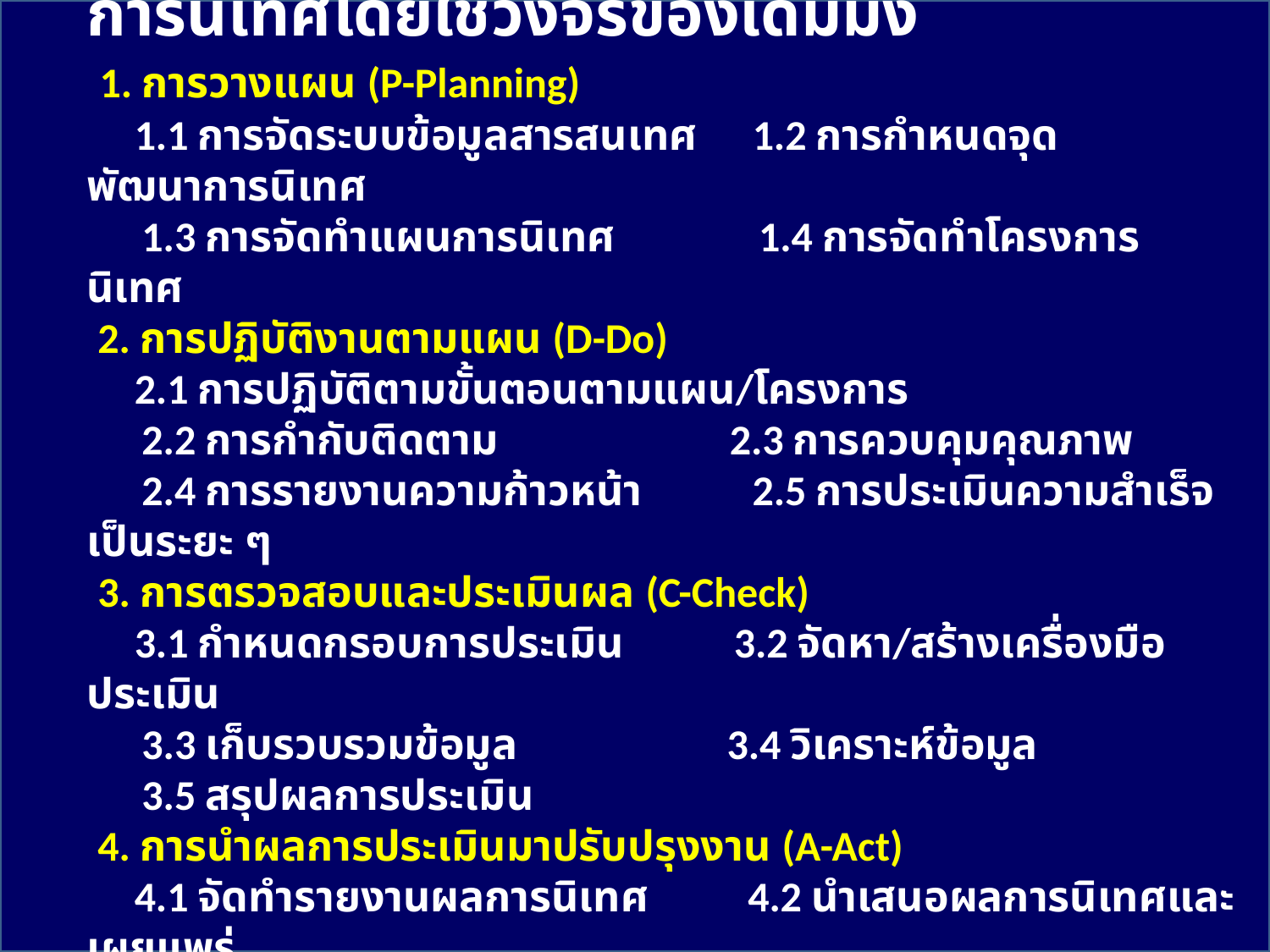

การนิเทศโดยใช้วงจรของเดมมิง
 1. การวางแผน (P-Planning)
     1.1 การจัดระบบข้อมูลสารสนเทศ     1.2 การกำหนดจุดพัฒนาการนิเทศ
     1.3 การจัดทำแผนการนิเทศ             1.4 การจัดทำโครงการนิเทศ
 2. การปฏิบัติงานตามแผน (D-Do)
     2.1 การปฏิบัติตามขั้นตอนตามแผน/โครงการ
     2.2 การกำกับติดตาม                     2.3 การควบคุมคุณภาพ
     2.4 การรายงานความก้าวหน้า          2.5 การประเมินความสำเร็จเป็นระยะ ๆ
 3. การตรวจสอบและประเมินผล (C-Check)
     3.1 กำหนดกรอบการประเมิน          3.2 จัดหา/สร้างเครื่องมือประเมิน
     3.3 เก็บรวบรวมข้อมูล                   3.4 วิเคราะห์ข้อมูล
     3.5 สรุปผลการประเมิน
 4. การนำผลการประเมินมาปรับปรุงงาน (A-Act)
     4.1 จัดทำรายงานผลการนิเทศ         4.2 นำเสนอผลการนิเทศและเผยแพร่
     4.3 พัฒนาต่อเนื่อง